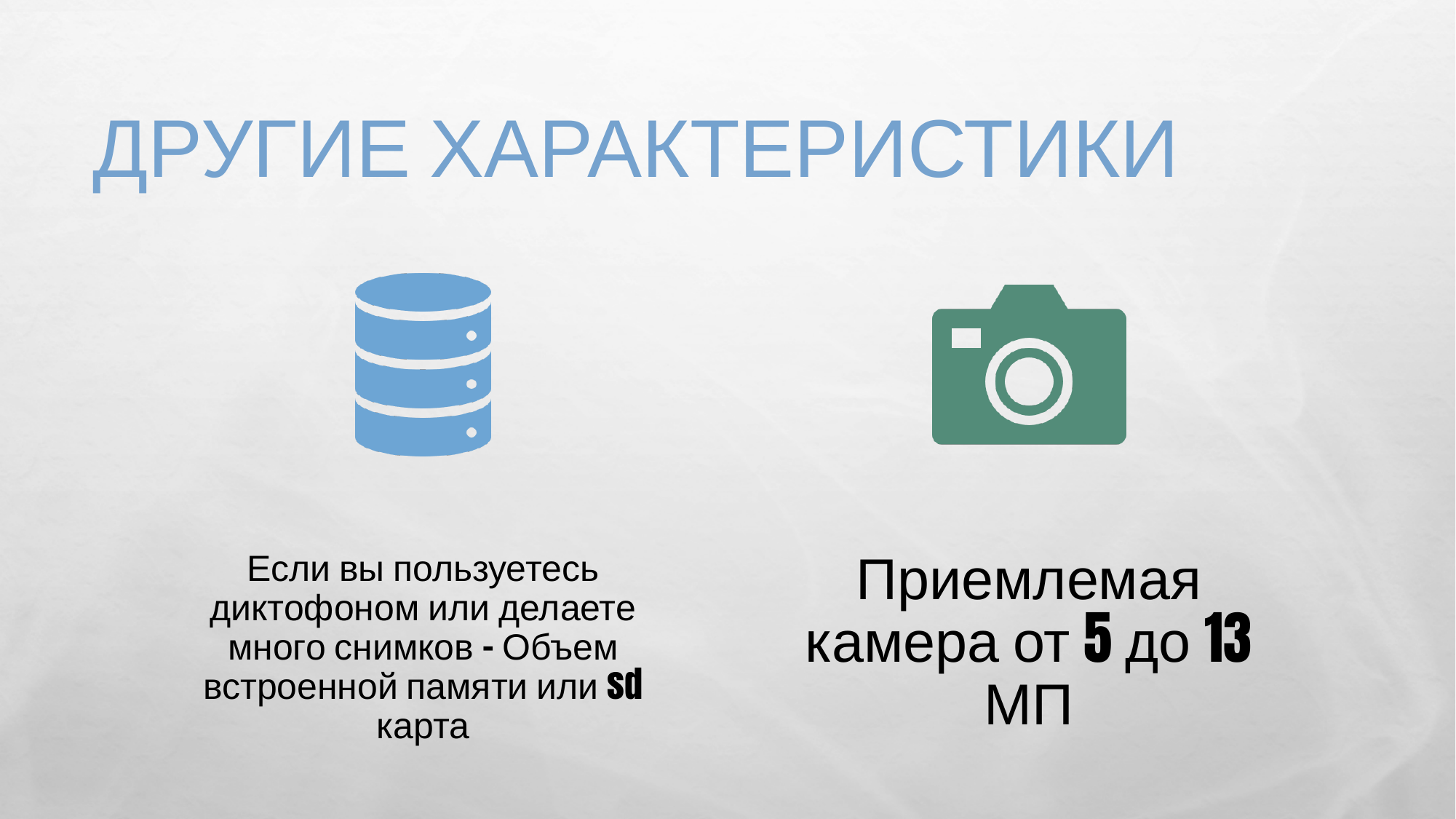

# Другие характеристики
Если вы пользуетесь диктофоном или делаете много снимков – Объем встроенной памяти или sd карта
Приемлемая камера от 5 до 13 МП